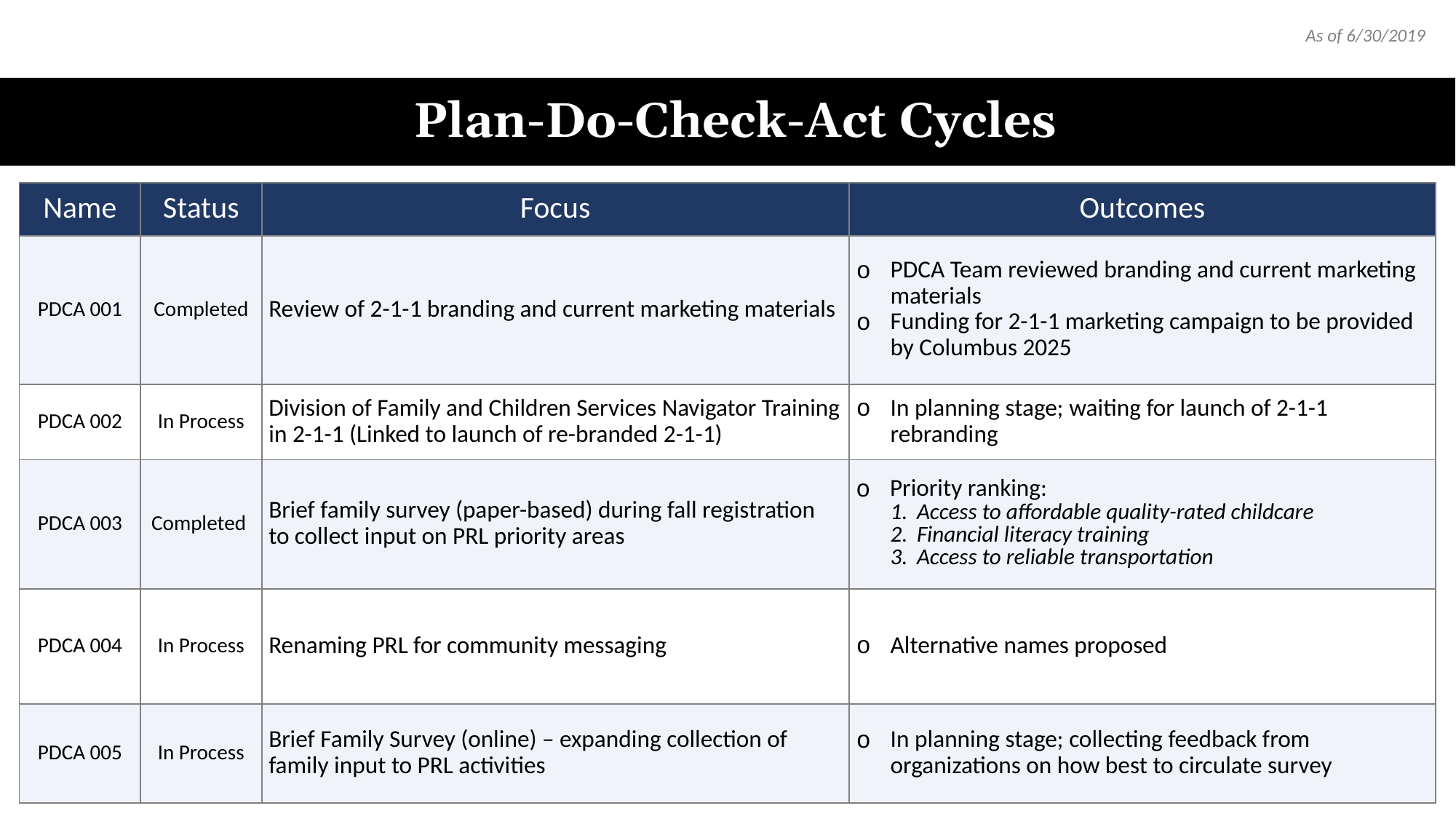

As of 6/30/2019
# Plan-Do-Check-Act Cycles

| Name | Status | Focus | Outcomes |
| --- | --- | --- | --- |
| PDCA 001 | Completed | Review of 2-1-1 branding and current marketing materials | PDCA Team reviewed branding and current marketing materials Funding for 2-1-1 marketing campaign to be provided by Columbus 2025 |
| PDCA 002 | In Process | Division of Family and Children Services Navigator Training in 2-1-1 (Linked to launch of re-branded 2-1-1) | In planning stage; waiting for launch of 2-1-1 rebranding |
| PDCA 003 | Completed | Brief family survey (paper-based) during fall registration to collect input on PRL priority areas | Priority ranking: Access to affordable quality-rated childcare Financial literacy training Access to reliable transportation |
| PDCA 004 | In Process | Renaming PRL for community messaging | Alternative names proposed |
| PDCA 005 | In Process | Brief Family Survey (online) – expanding collection of family input to PRL activities | In planning stage; collecting feedback from organizations on how best to circulate survey |